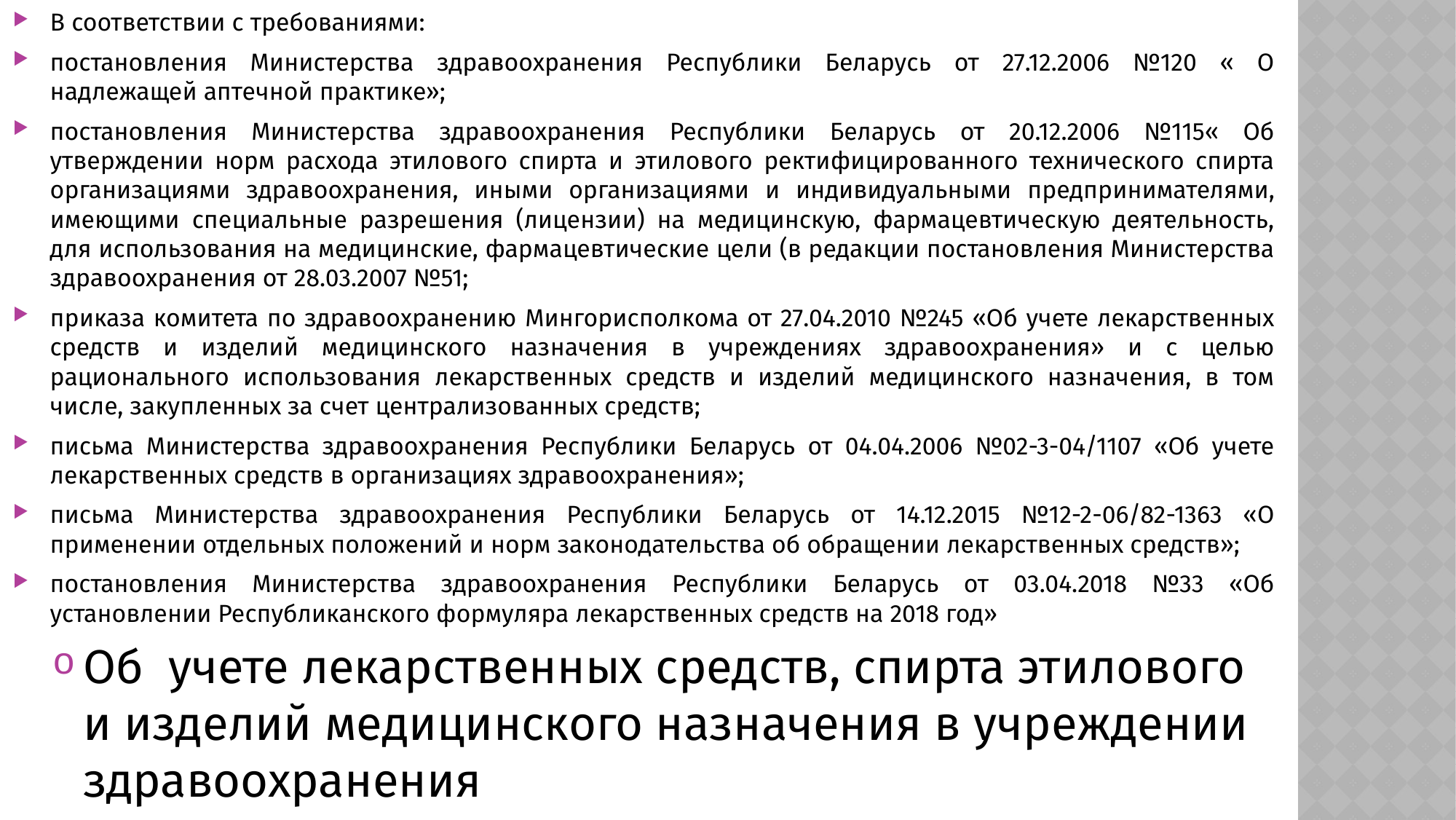

В соответствии с требованиями:
постановления Министерства здравоохранения Республики Беларусь от 27.12.2006 №120 « О надлежащей аптечной практике»;
постановления Министерства здравоохранения Республики Беларусь от 20.12.2006 №115« Об утверждении норм расхода этилового спирта и этилового ректифицированного технического спирта организациями здравоохранения, иными организациями и индивидуальными предпринимателями, имеющими специальные разрешения (лицензии) на медицинскую, фармацевтическую деятельность, для использования на медицинские, фармацевтические цели (в редакции постановления Министерства здравоохранения от 28.03.2007 №51;
приказа комитета по здравоохранению Мингорисполкома от 27.04.2010 №245 «Об учете лекарственных средств и изделий медицинского назначения в учреждениях здравоохранения» и с целью рационального использования лекарственных средств и изделий медицинского назначения, в том числе, закупленных за счет централизованных средств;
письма Министерства здравоохранения Республики Беларусь от 04.04.2006 №02-3-04/1107 «Об учете лекарственных средств в организациях здравоохранения»;
письма Министерства здравоохранения Республики Беларусь от 14.12.2015 №12-2-06/82-1363 «О применении отдельных положений и норм законодательства об обращении лекарственных средств»;
постановления Министерства здравоохранения Республики Беларусь от 03.04.2018 №33 «Об установлении Республиканского формуляра лекарственных средств на 2018 год»
Об  учете лекарственных средств, спирта этилового и изделий медицинского назначения в учреждении здравоохранения